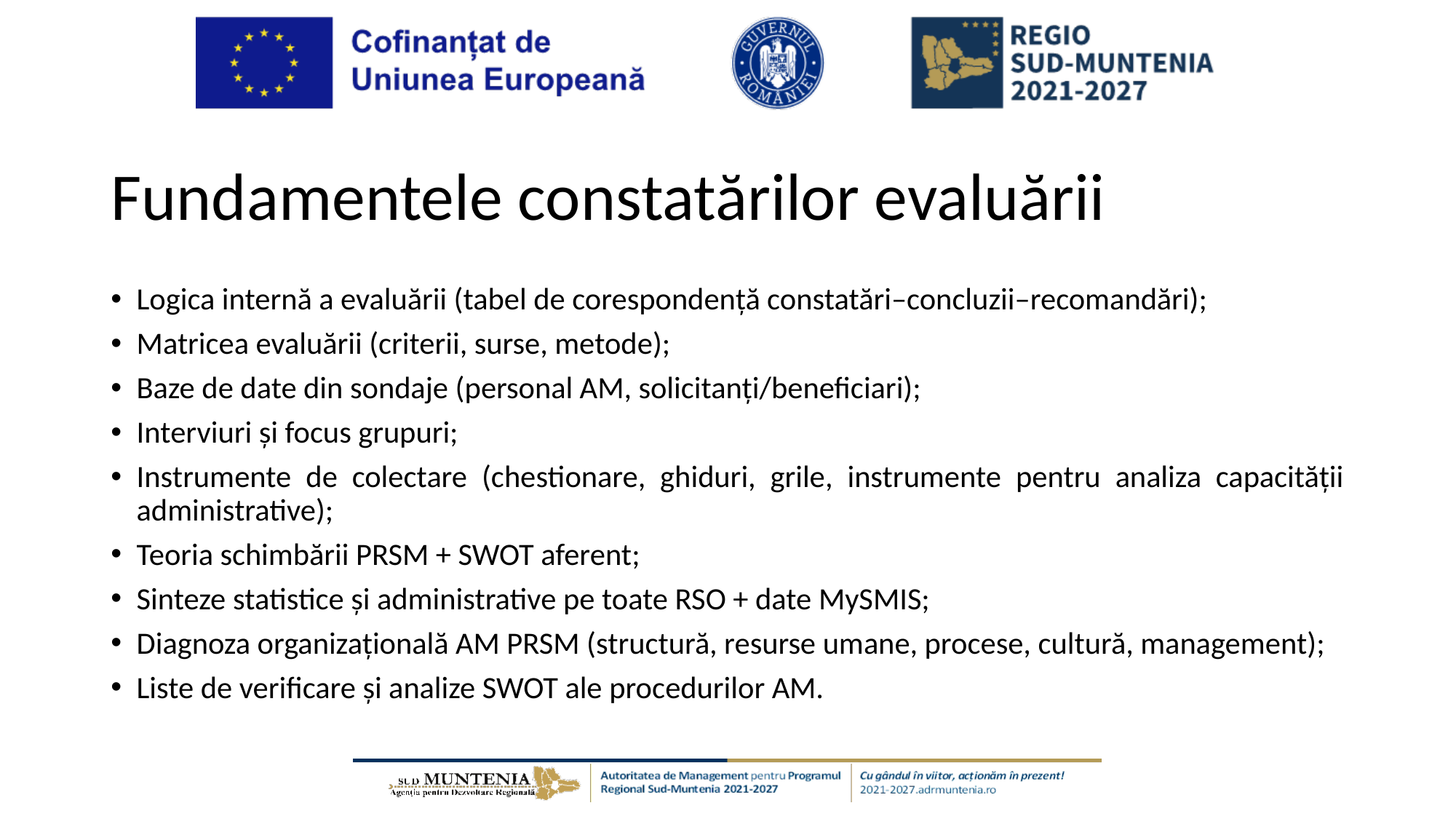

# Fundamentele constatărilor evaluării
Logica internă a evaluării (tabel de corespondență constatări–concluzii–recomandări);
Matricea evaluării (criterii, surse, metode);
Baze de date din sondaje (personal AM, solicitanți/beneficiari);
Interviuri și focus grupuri;
Instrumente de colectare (chestionare, ghiduri, grile, instrumente pentru analiza capacității administrative);
Teoria schimbării PRSM + SWOT aferent;
Sinteze statistice și administrative pe toate RSO + date MySMIS;
Diagnoza organizațională AM PRSM (structură, resurse umane, procese, cultură, management);
Liste de verificare și analize SWOT ale procedurilor AM.